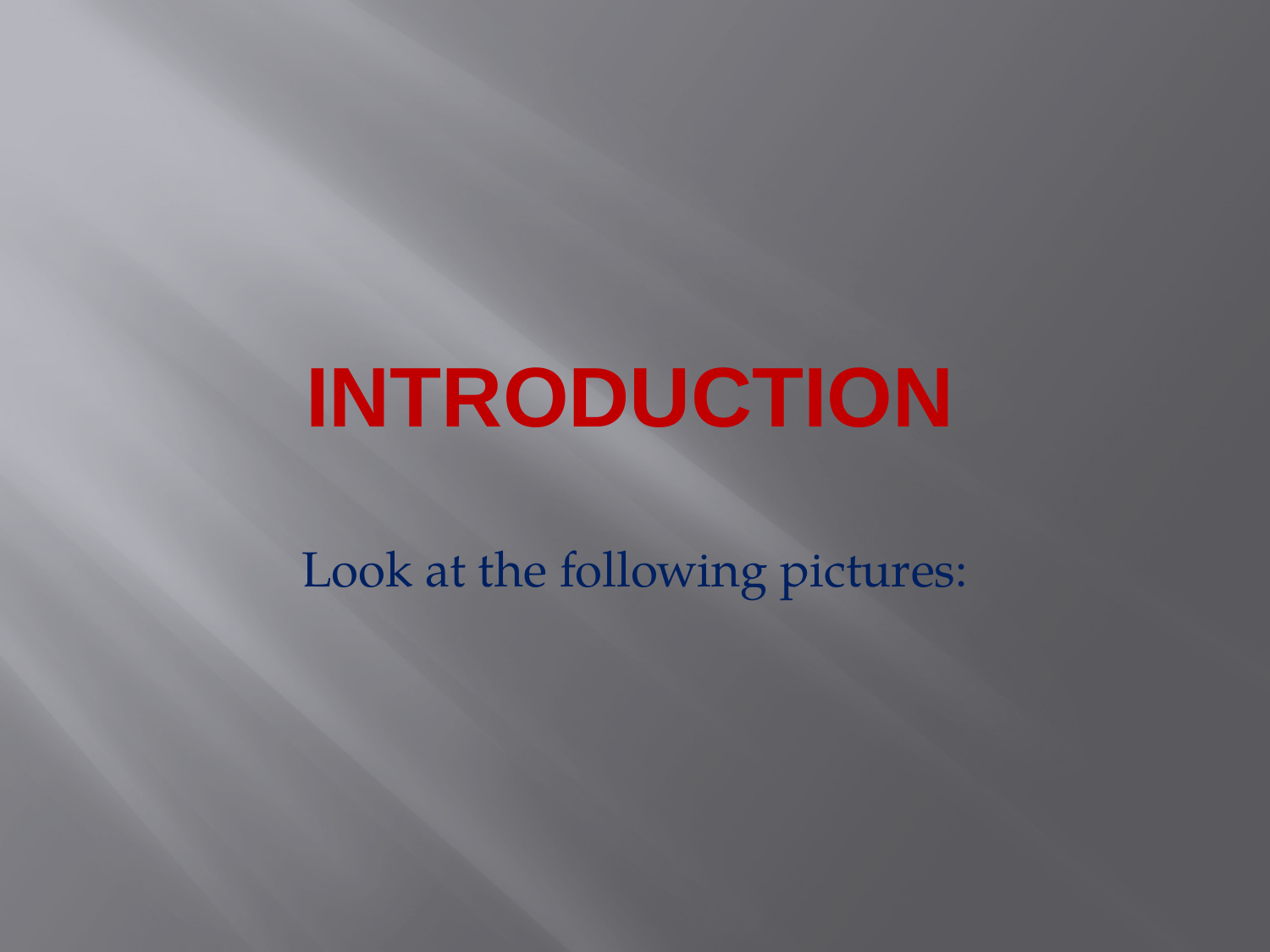

# Introduction

Look at the following pictures: